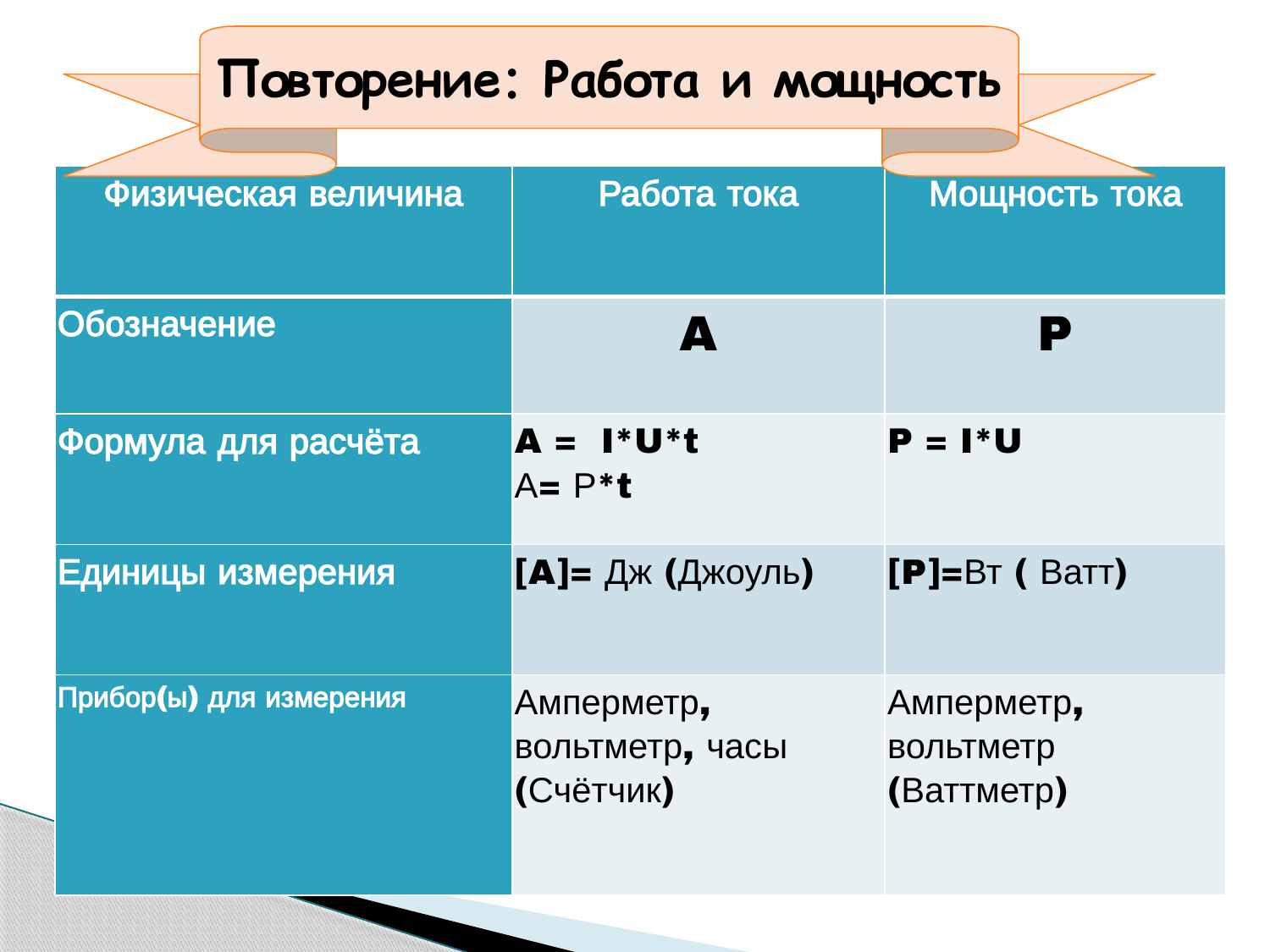

Повторение: Работа и мощность
| Физическая величина | Работа тока | Мощность тока |
| --- | --- | --- |
| Обозначение | A | P |
| Формула для расчёта | A = I\*U\*t А= Р\*t | P = I\*U |
| Единицы измерения | [A]= Дж (Джоуль) | [P]=Вт ( Ватт) |
| Прибор(ы) для измерения | Амперметр, вольтметр, часы (Счётчик) | Амперметр, вольтметр (Ваттметр) |